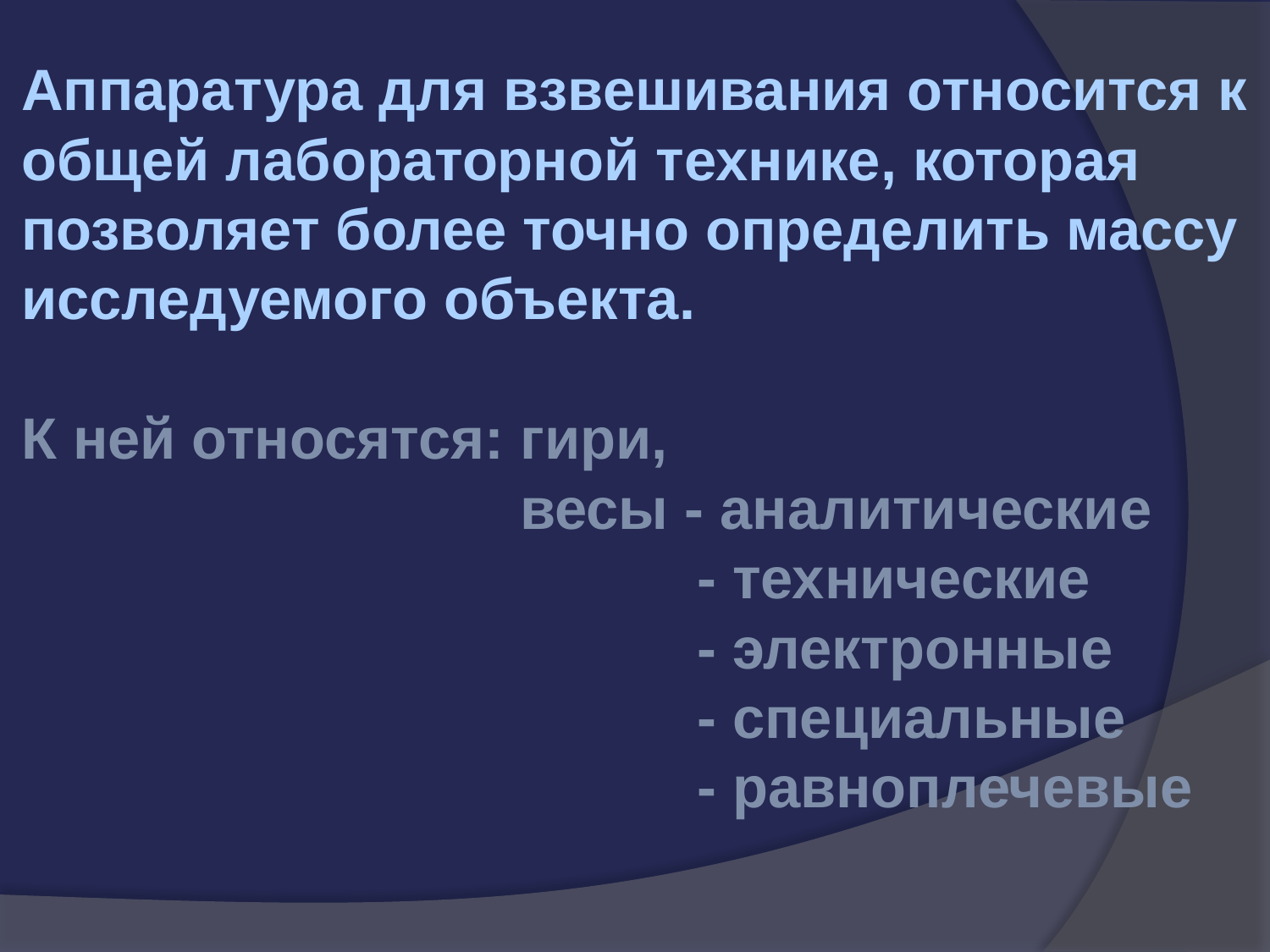

# Аппаратура для взвешивания относится к общей лабораторной технике, которая позволяет более точно определить массу исследуемого объекта. К ней относятся: гири, весы - аналитические - технические - электронные - специальные - равноплечевые